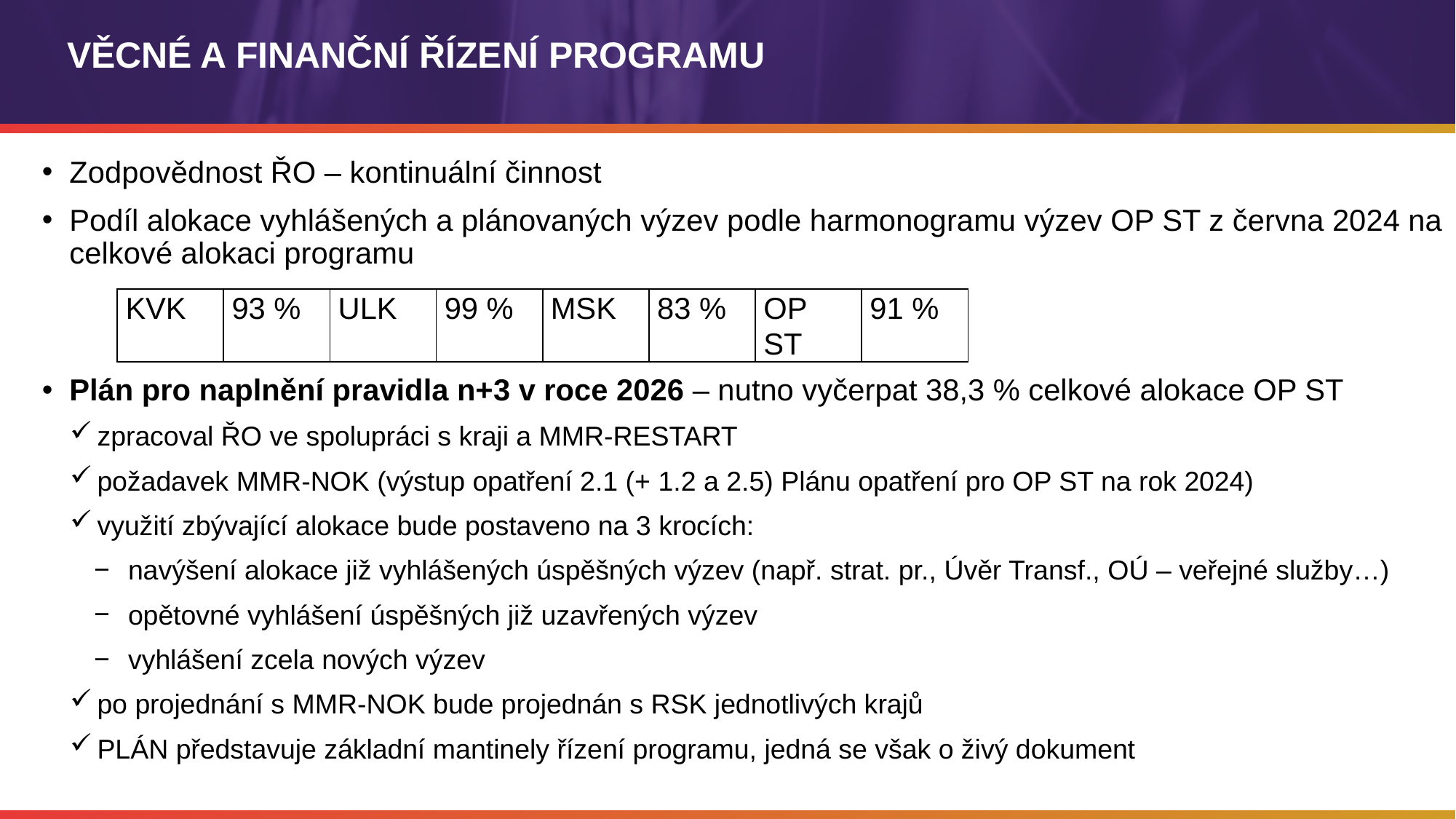

VĚCNÉ A FINANČNÍ ŘÍZENÍ PROGRAMU
Zodpovědnost ŘO – kontinuální činnost
Podíl alokace vyhlášených a plánovaných výzev podle harmonogramu výzev OP ST z června 2024 na celkové alokaci programu

Plán pro naplnění pravidla n+3 v roce 2026 – nutno vyčerpat 38,3 % celkové alokace OP ST
zpracoval ŘO ve spolupráci s kraji a MMR-RESTART
požadavek MMR-NOK (výstup opatření 2.1 (+ 1.2 a 2.5) Plánu opatření pro OP ST na rok 2024)
využití zbývající alokace bude postaveno na 3 krocích:
navýšení alokace již vyhlášených úspěšných výzev (např. strat. pr., Úvěr Transf., OÚ – veřejné služby…)
opětovné vyhlášení úspěšných již uzavřených výzev
vyhlášení zcela nových výzev
po projednání s MMR-NOK bude projednán s RSK jednotlivých krajů
PLÁN představuje základní mantinely řízení programu, jedná se však o živý dokument

| KVK | 93 % | ULK | 99 % | MSK | 83 % | OP ST | 91 % |
| --- | --- | --- | --- | --- | --- | --- | --- |